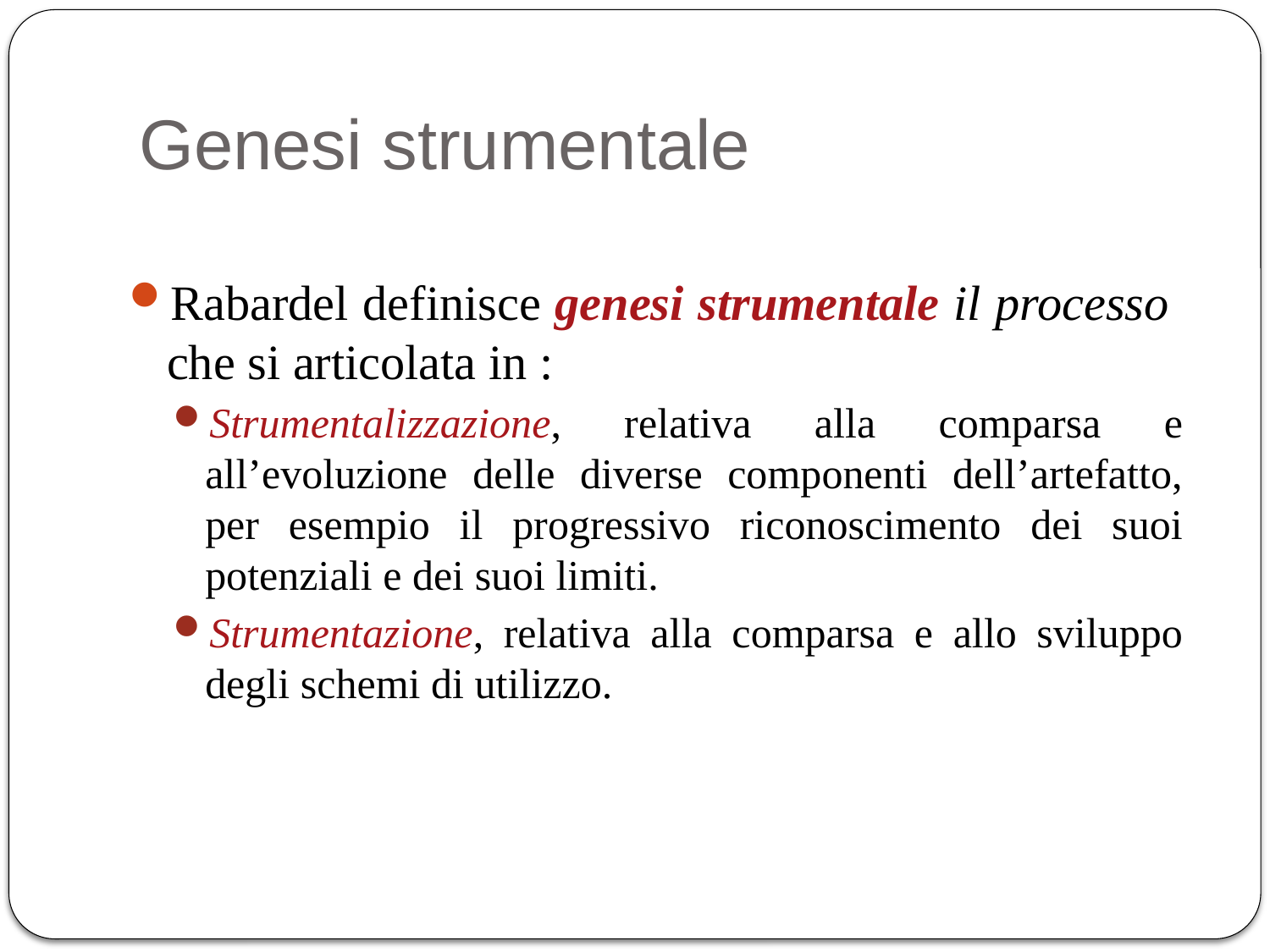

# Genesi strumentale
Rabardel definisce genesi strumentale il processo  che si articolata in :
Strumentalizzazione, relativa alla comparsa e all’evoluzione delle diverse componenti dell’artefatto, per esempio il progressivo riconoscimento dei suoi potenziali e dei suoi limiti.
Strumentazione, relativa alla comparsa e allo sviluppo degli schemi di utilizzo.